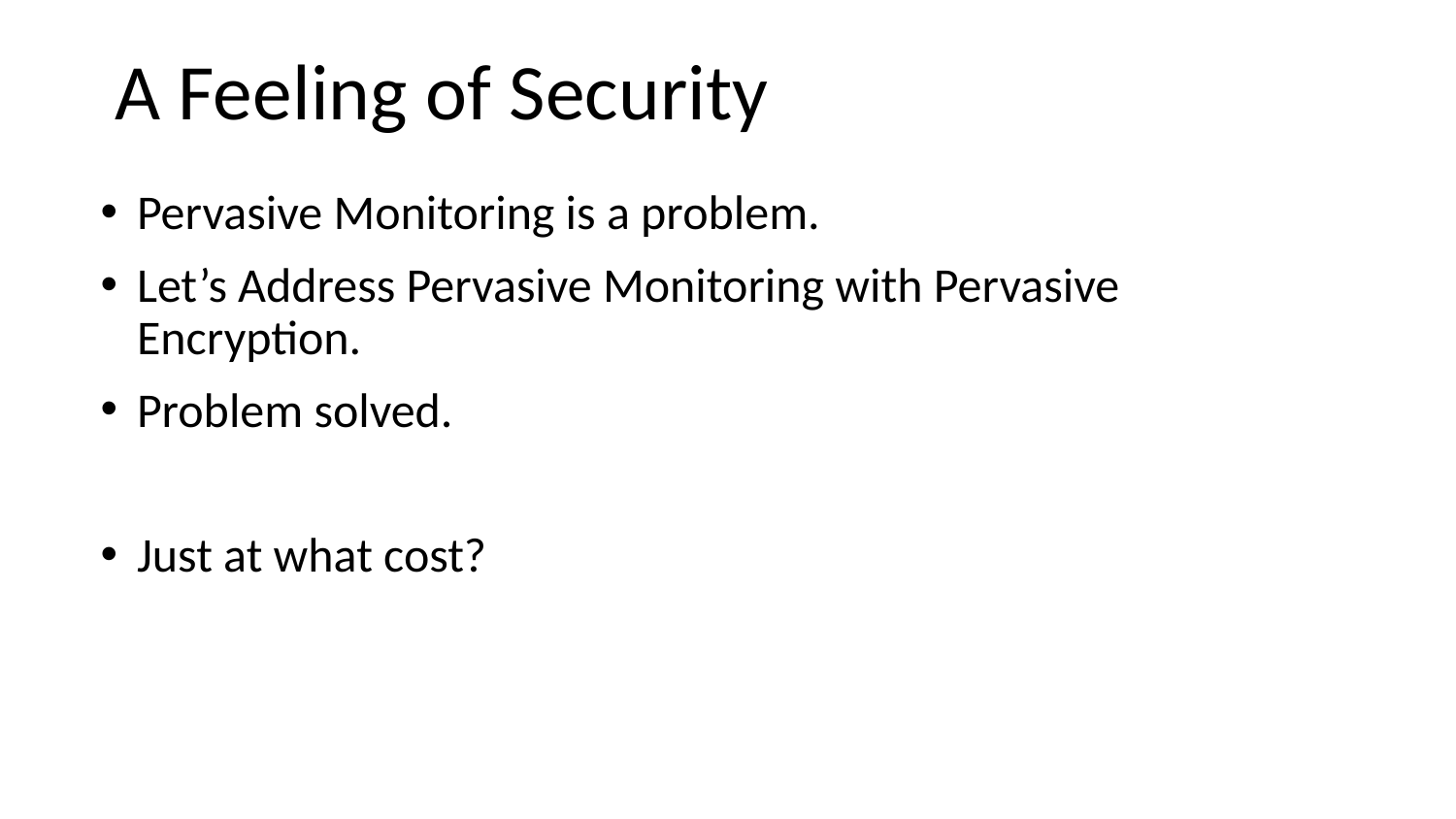

# A Feeling of Security
Pervasive Monitoring is a problem.
Let’s Address Pervasive Monitoring with Pervasive Encryption.
Problem solved.

Just at what cost?